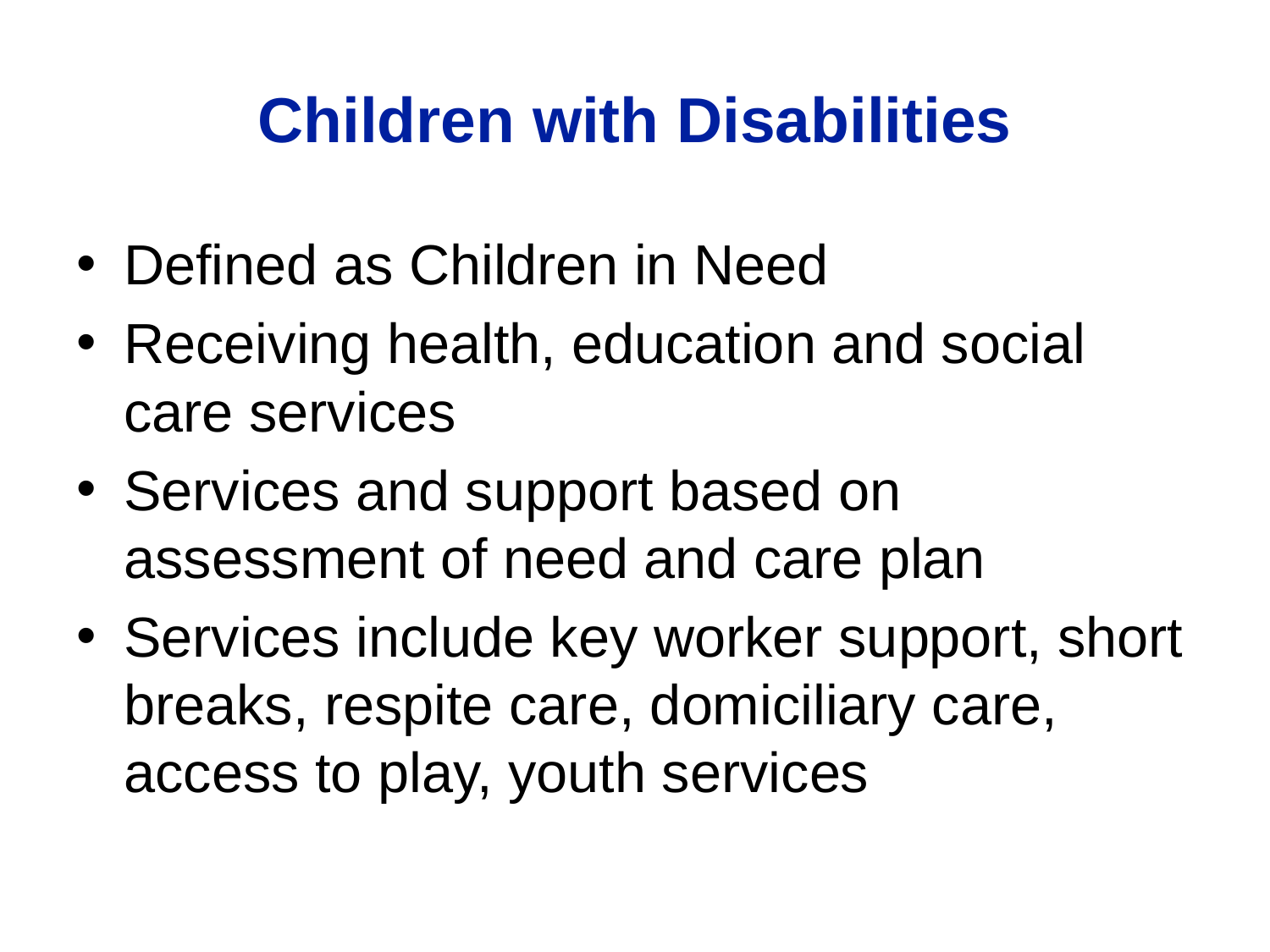

# Children with Disabilities
Defined as Children in Need
Receiving health, education and social care services
Services and support based on assessment of need and care plan
Services include key worker support, short breaks, respite care, domiciliary care, access to play, youth services